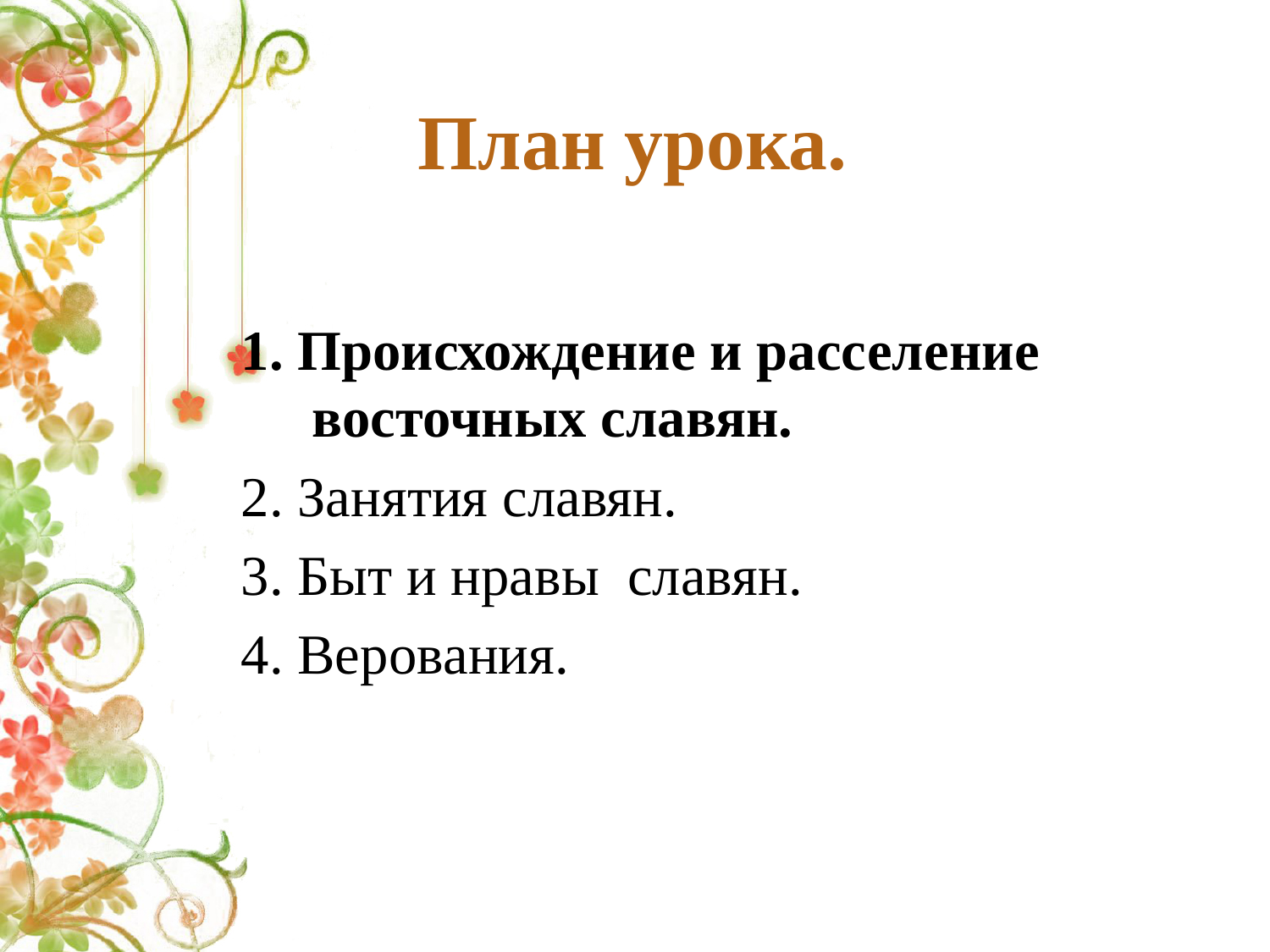

# План урока.

1. Происхождение и расселение восточных славян.
2. Занятия славян.
3. Быт и нравы  славян.
4. Верования.